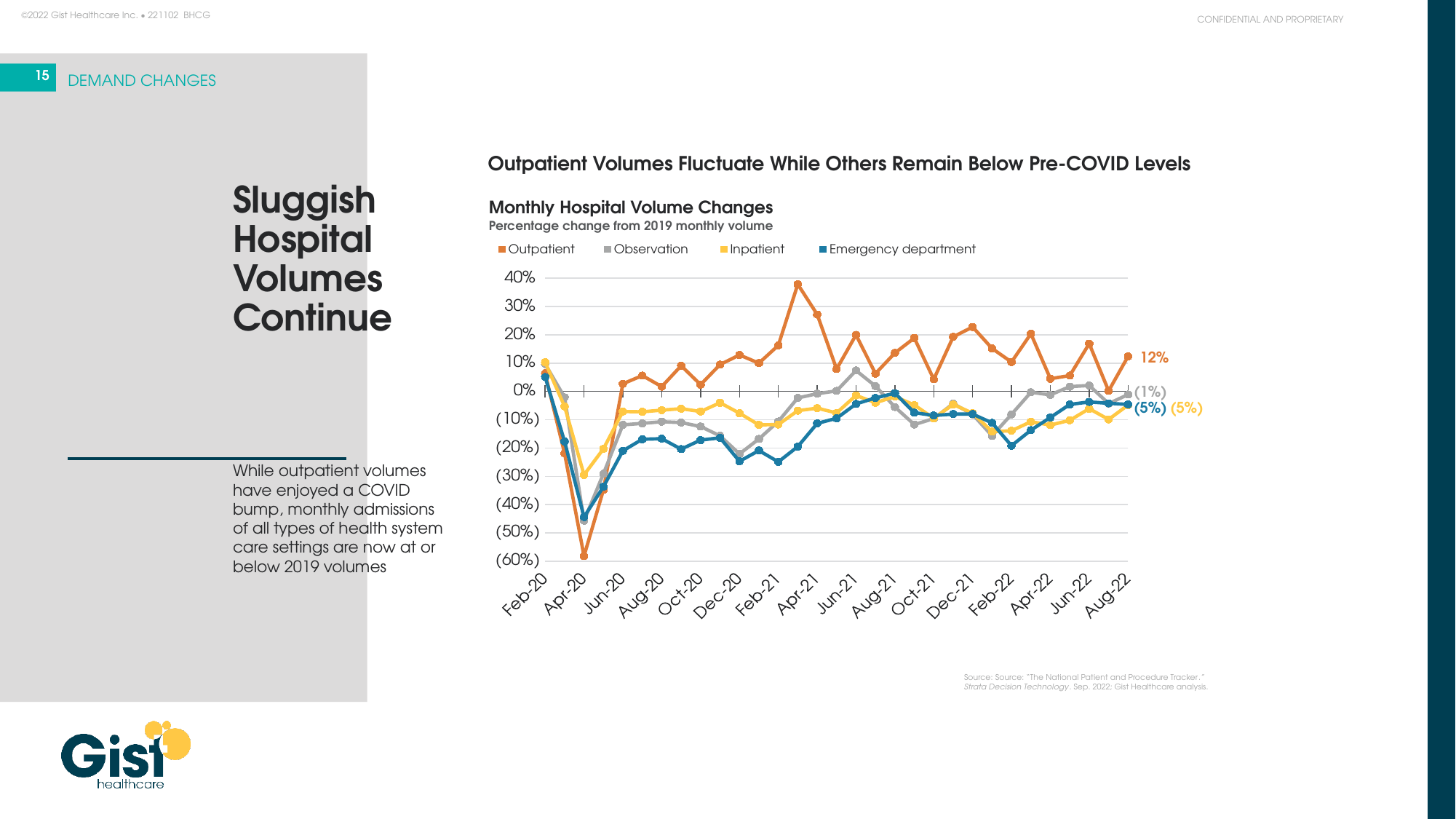

DEMAND CHANGES
Outpatient Volumes Fluctuate While Others Remain Below Pre-COVID Levels
# Sluggish Hospital Volumes Continue
Monthly Hospital Volume Changes
Percentage change from 2019 monthly volume

### Chart

| Category | Outpatient | Observation | Inpatient | Emergency Department |
|---|---|---|---|---|
| 43831 | 0.081 | 0.083 | 0.102 | 0.069 |
| 43862 | 0.064 | 0.097 | 0.103 | 0.051 |
| 43891 | -0.219 | -0.021 | -0.053 | -0.177 |
| 43922 | -0.582 | -0.457 | -0.295 | -0.444 |
| 43952 | -0.348 | -0.291 | -0.203 | -0.337 |
| 43983 | 0.027 | -0.118 | -0.071 | -0.21 |
| 44013 | 0.056 | -0.113 | -0.072 | -0.169 |
| 44044 | 0.017 | -0.107 | -0.066 | -0.167 |
| 44075 | 0.091 | -0.11 | -0.061 | -0.204 |
| 44105 | 0.024 | -0.124 | -0.071 | -0.172 |
| 44136 | 0.095 | -0.157 | -0.04 | -0.164 |
| 44166 | 0.129 | -0.221 | -0.077 | -0.247 |
| 44197 | 0.1 | -0.168 | -0.118 | -0.209 |
| 44228 | 0.163 | -0.106 | -0.117 | -0.249 |
| 44256 | 0.379 | -0.023 | -0.068 | -0.195 |
| 44287 | 0.272 | -0.008 | -0.059 | -0.113 |
| 44317 | 0.079 | 0.002 | -0.076 | -0.095 |
| 44348 | 0.2 | 0.074 | -0.014 | -0.044 |
| 44378 | 0.063 | 0.019 | -0.04 | -0.023 |
| 44409 | 0.136 | -0.055 | -0.018 | -0.006 |
| 44440 | 0.189 | -0.117 | -0.048 | -0.075 |
| 44470 | 0.043 | -0.096 | -0.095 | -0.085 |
| 44501 | 0.193 | -0.043 | -0.046 | -0.08 |
| 44531 | 0.228 | -0.081 | -0.077 | -0.08 |
| 44562 | 0.152 | -0.157 | -0.142 | -0.111 |
| 44593 | 0.104 | -0.081 | -0.139 | -0.192 |
| 44621 | 0.204 | -0.003 | -0.107 | -0.137 |
| 44652 | 0.045 | -0.012 | -0.119 | -0.092 |
| 44682 | 0.056 | 0.017 | -0.102 | -0.046 |
| 44713 | 0.169 | 0.021 | -0.061 | -0.037 |
| 44743 | 0.002 | -0.043 | -0.099 | -0.042 |
| 44774 | 0.124 | -0.011 | -0.048 | -0.046 |
12%
(1%)
(5%)
(5%)
Outpatient

Observation

Emergency department

Inpatient

While outpatient volumes have enjoyed a COVID bump, monthly admissions of all types of health system care settings are now at or below 2019 volumes
Source: Source: “The National Patient and Procedure Tracker.” Strata Decision Technology. Sep. 2022; Gist Healthcare analysis.